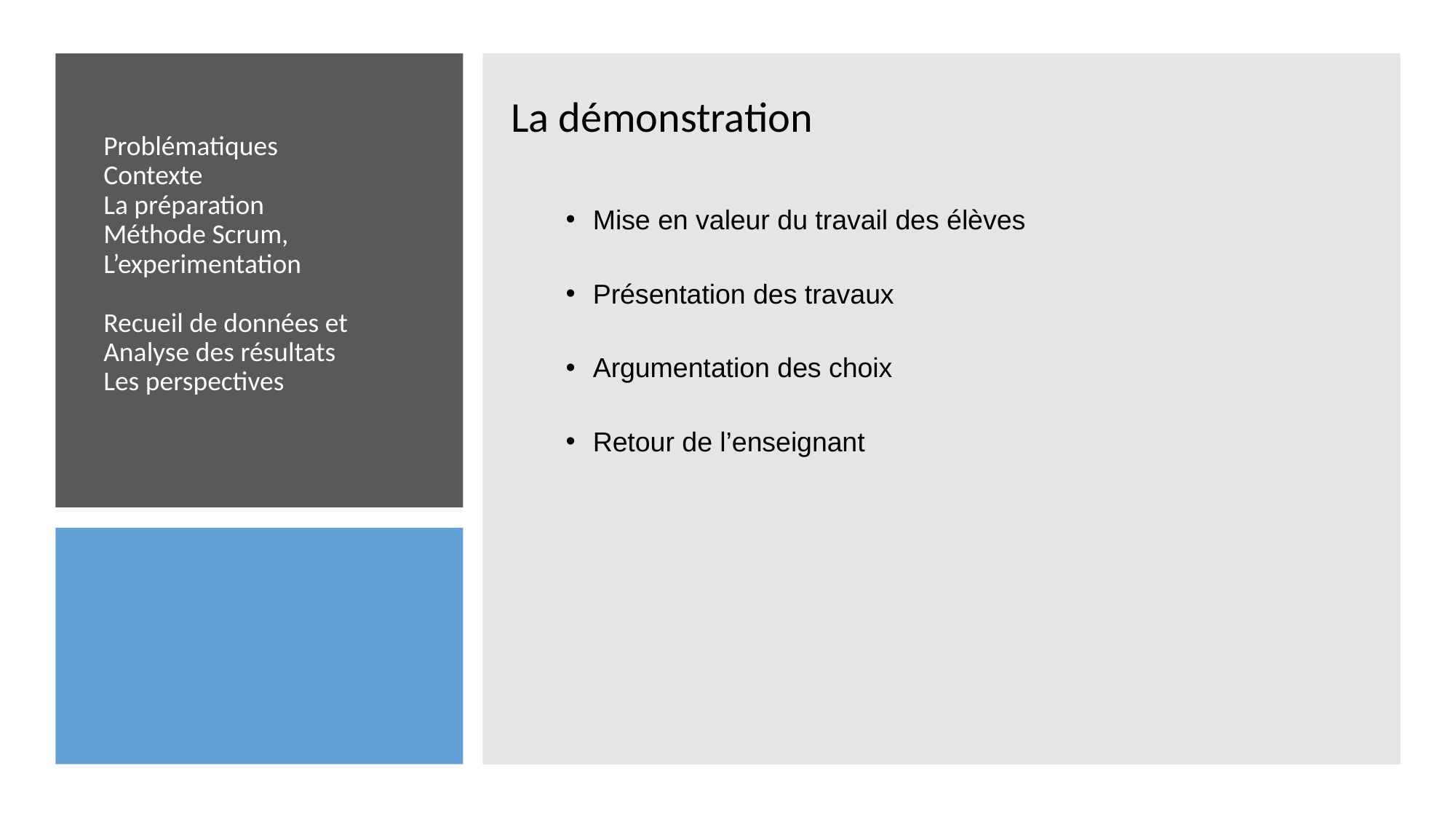

Problématiques
Contexte
La préparation
Méthode Scrum,
L’experimentation
Recueil de données et Analyse des résultats
Les perspectives
La démonstration

Mise en valeur du travail des élèves

Présentation des travaux

Argumentation des choix

Retour de l’enseignant